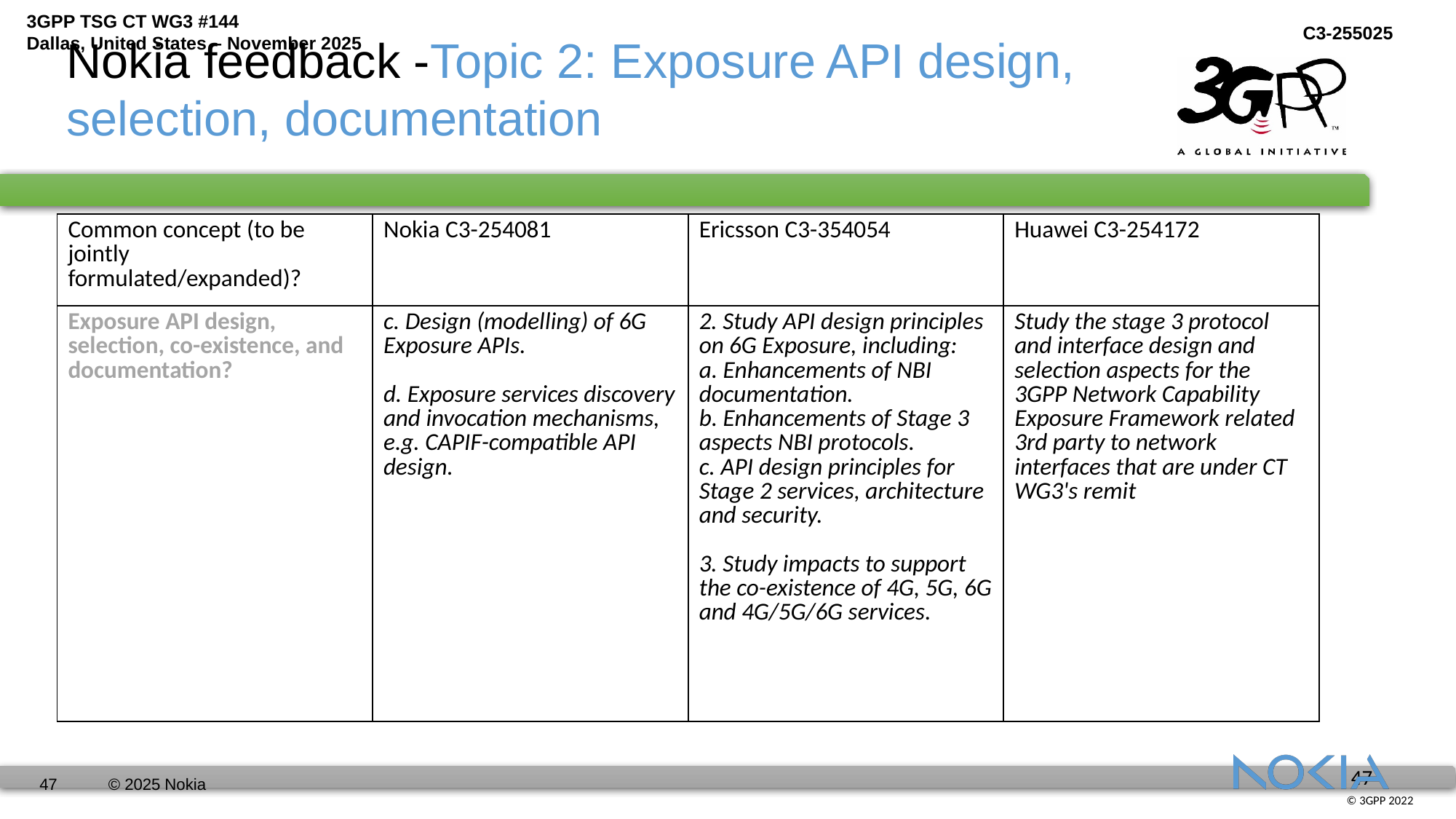

Nokia feedback -Topic 2: Exposure API design,
selection, documentation

| Common concept (to be jointly formulated/expanded)? | Nokia C3-254081 | Ericsson C3-354054 | Huawei C3-254172 |
| --- | --- | --- | --- |
| Exposure API design, selection, co-existence, and documentation? | c. Design (modelling) of 6G Exposure APIs. d. Exposure services discovery and invocation mechanisms, e.g. CAPIF-compatible API design. | 2. Study API design principles on 6G Exposure, including: a. Enhancements of NBI documentation. b. Enhancements of Stage 3 aspects NBI protocols. c. API design principles for Stage 2 services, architecture and security. 3. Study impacts to support the co-existence of 4G, 5G, 6G and 4G/5G/6G services. | Study the stage 3 protocol and interface design and selection aspects for the 3GPP Network Capability Exposure Framework related 3rd party to network interfaces that are under CT WG3's remit |